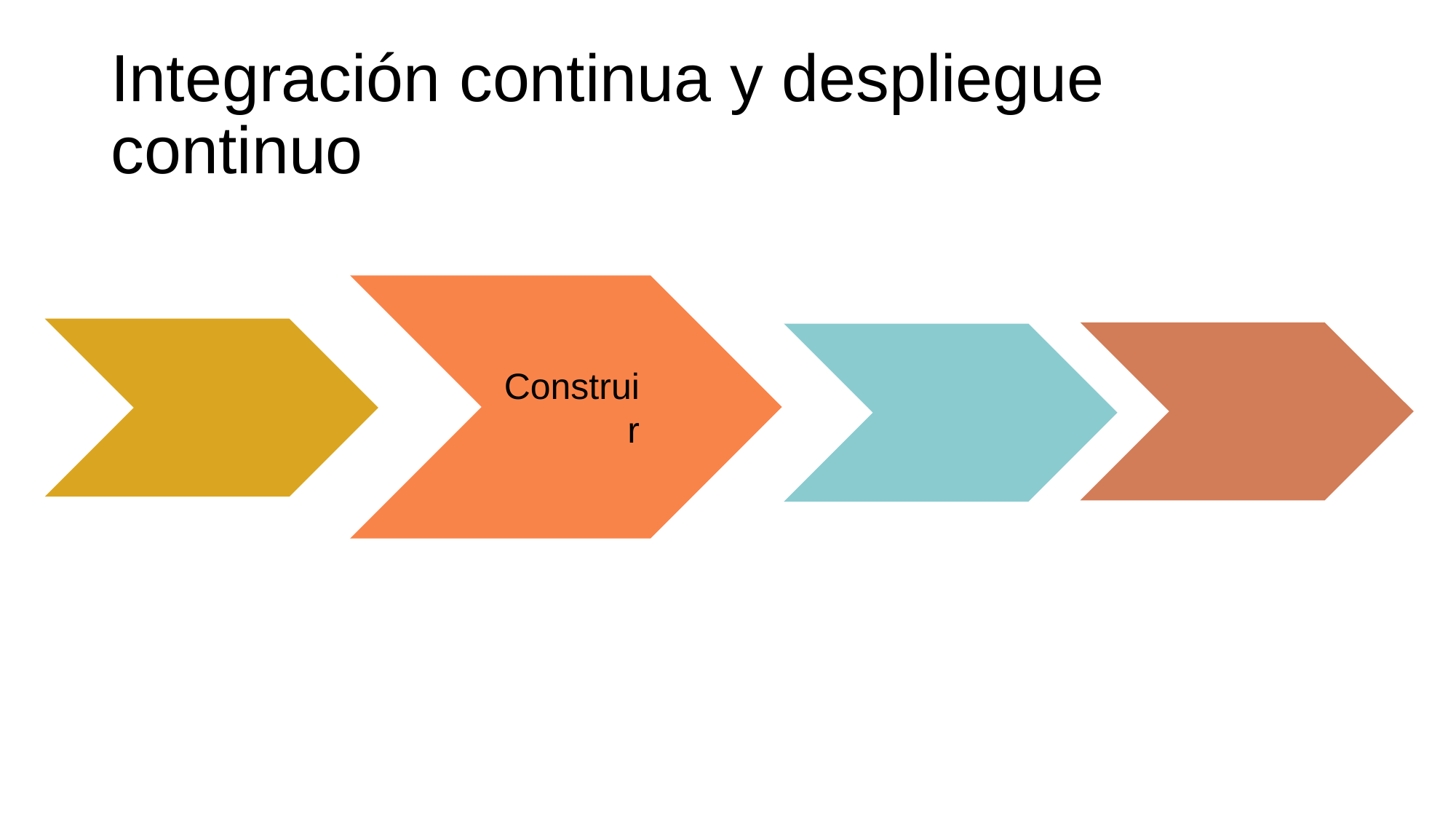

# Integración continua y despliegue continuo
Construir